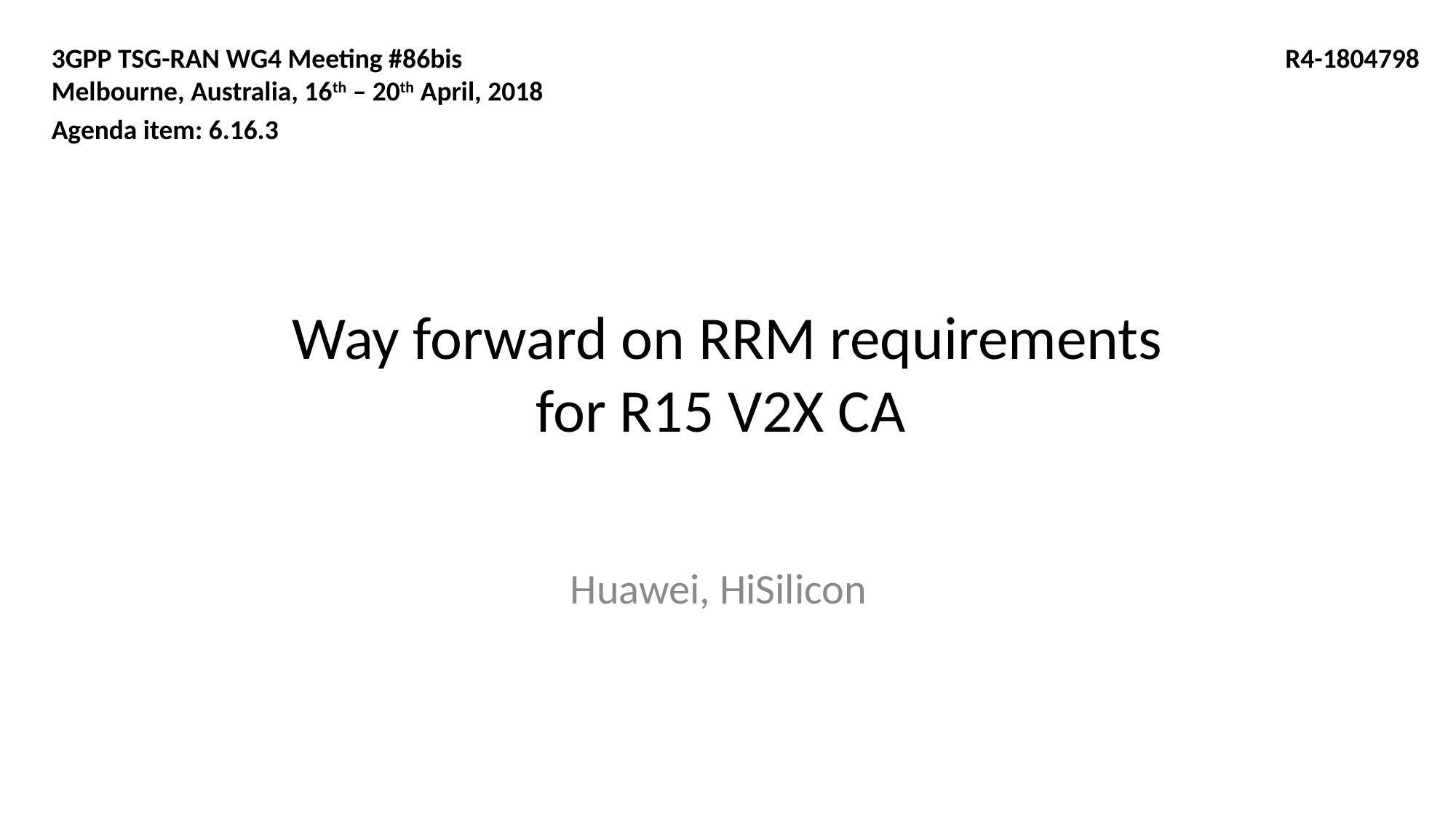

3GPP TSG-RAN WG4 Meeting #86bis
Melbourne, Australia, 16th – 20th April, 2018
Agenda item: 6.16.3
R4-1804798
# Way forward on RRM requirements for R15 V2X CA
Huawei, HiSilicon